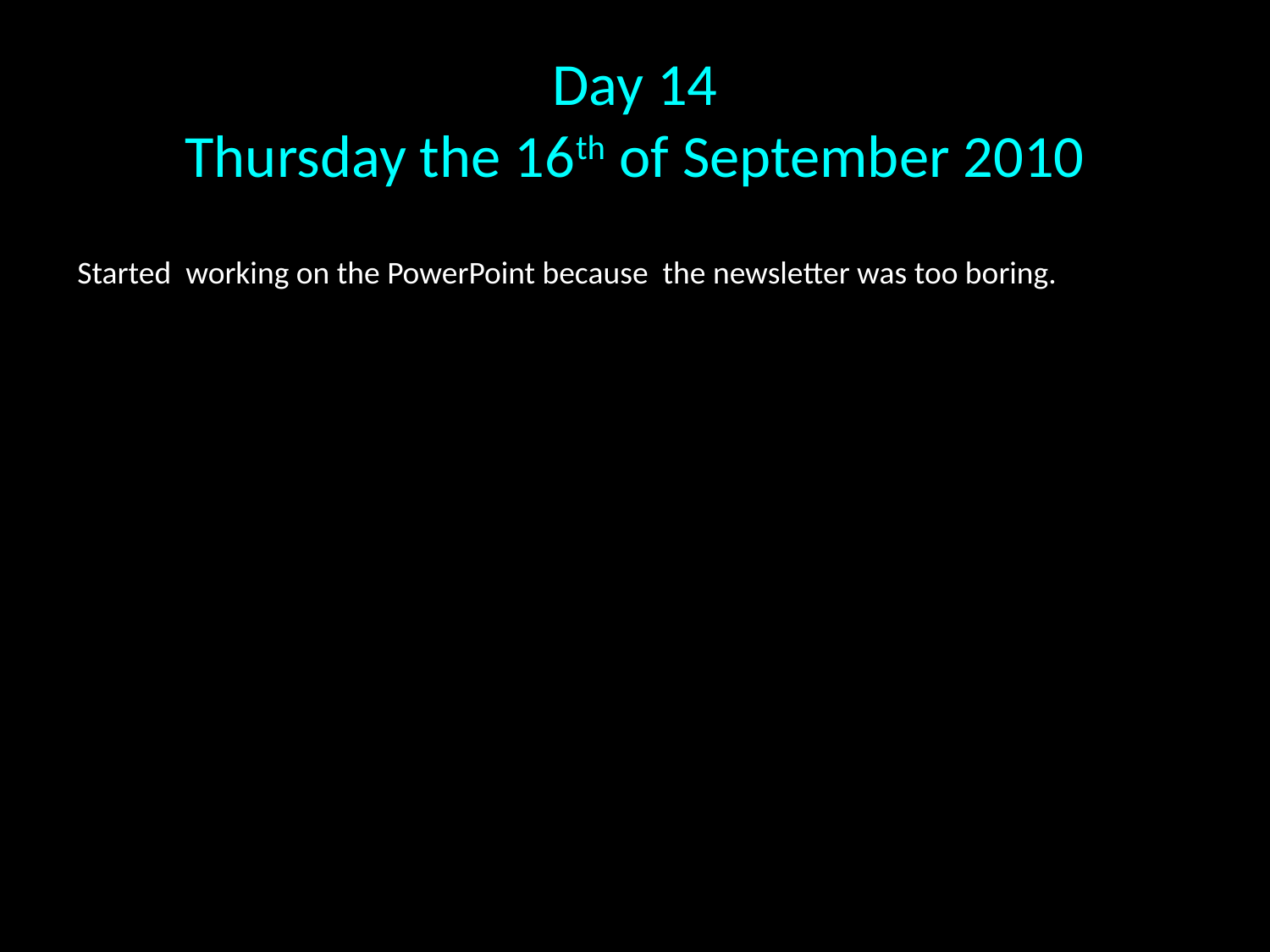

# Day 14 Thursday the 16th of September 2010
Started  working on the PowerPoint because  the newsletter was too boring.